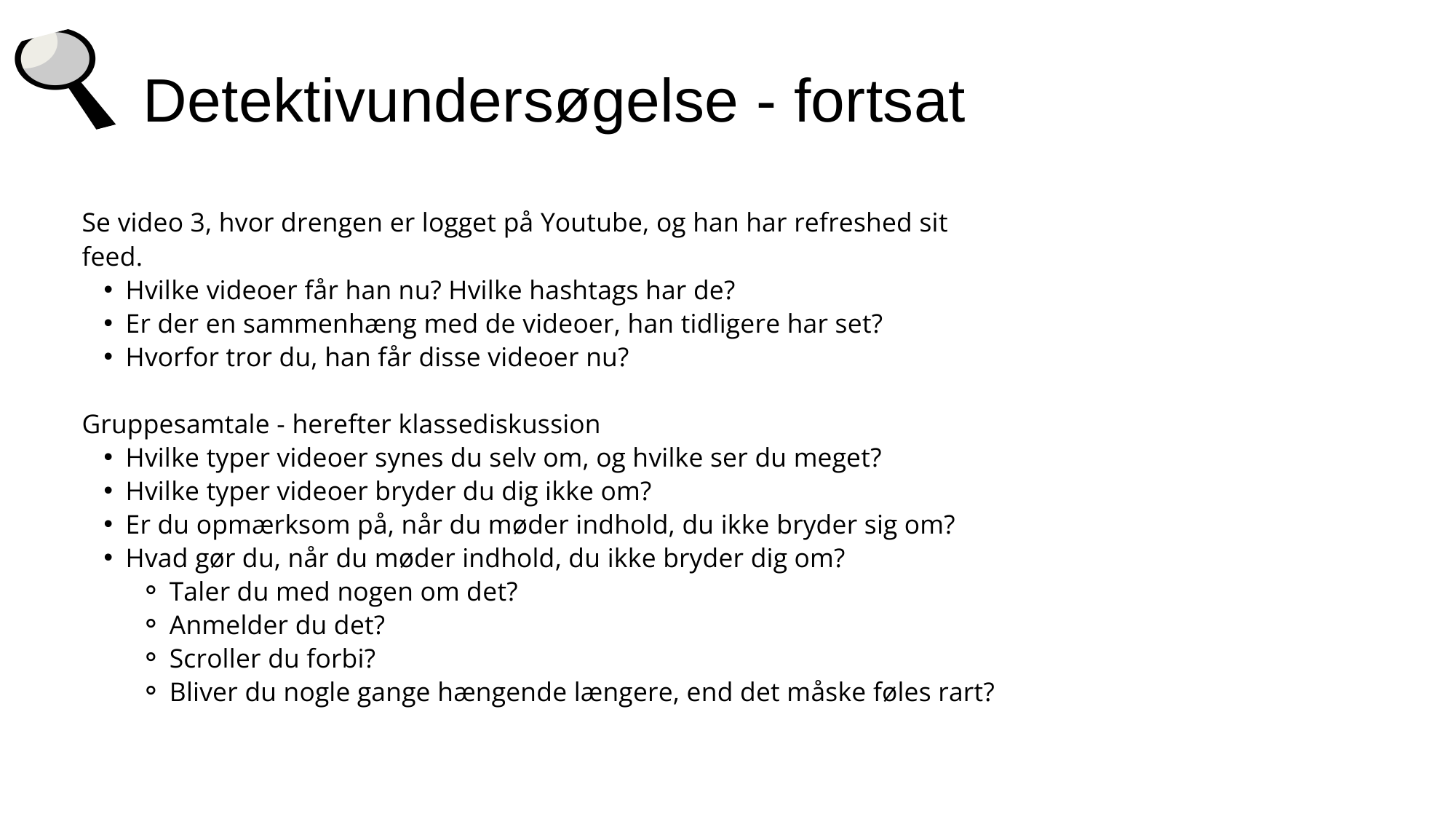

Detektivundersøgelse - fortsat
Se video 3, hvor drengen er logget på Youtube, og han har refreshed sit feed.
Hvilke videoer får han nu? Hvilke hashtags har de?
Er der en sammenhæng med de videoer, han tidligere har set?
Hvorfor tror du, han får disse videoer nu?

Gruppesamtale - herefter klassediskussion
Hvilke typer videoer synes du selv om, og hvilke ser du meget?
Hvilke typer videoer bryder du dig ikke om?
Er du opmærksom på, når du møder indhold, du ikke bryder sig om?
Hvad gør du, når du møder indhold, du ikke bryder dig om?
Taler du med nogen om det?
Anmelder du det?
Scroller du forbi?
Bliver du nogle gange hængende længere, end det måske føles rart?